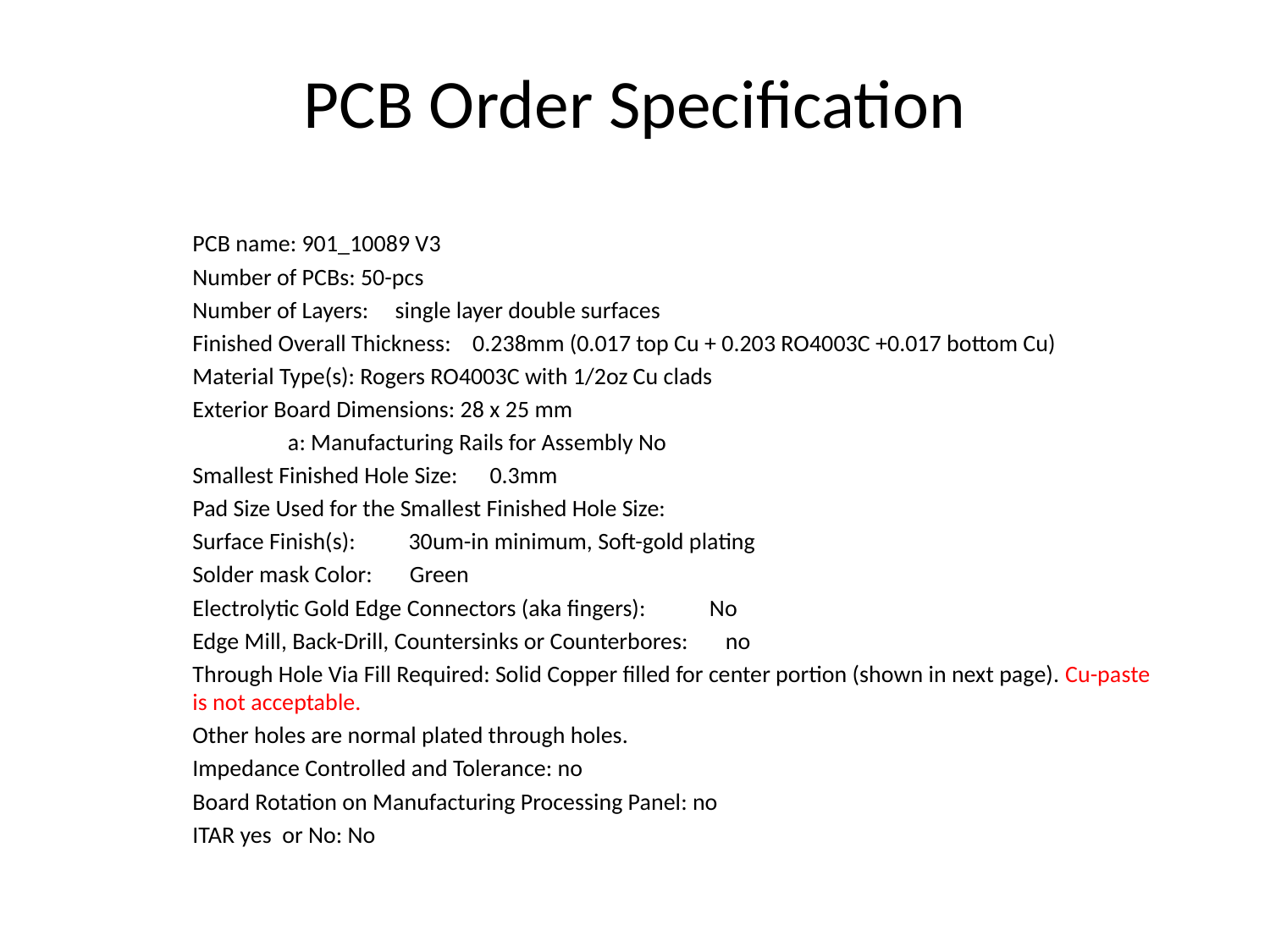

# PCB Order Specification
PCB name: 901_10089 V3
Number of PCBs: 50-pcs
Number of Layers:     single layer double surfaces
Finished Overall Thickness:    0.238mm (0.017 top Cu + 0.203 RO4003C +0.017 bottom Cu)
Material Type(s): Rogers RO4003C with 1/2oz Cu clads
Exterior Board Dimensions: 28 x 25 mm
                  a: Manufacturing Rails for Assembly No
Smallest Finished Hole Size:      0.3mm
Pad Size Used for the Smallest Finished Hole Size:
Surface Finish(s):          30um-in minimum, Soft-gold plating
Solder mask Color:       Green
Electrolytic Gold Edge Connectors (aka fingers):            No
Edge Mill, Back-Drill, Countersinks or Counterbores:       no
Through Hole Via Fill Required: Solid Copper filled for center portion (shown in next page). Cu-paste is not acceptable.
Other holes are normal plated through holes.
Impedance Controlled and Tolerance: no
Board Rotation on Manufacturing Processing Panel: no
ITAR yes  or No: No